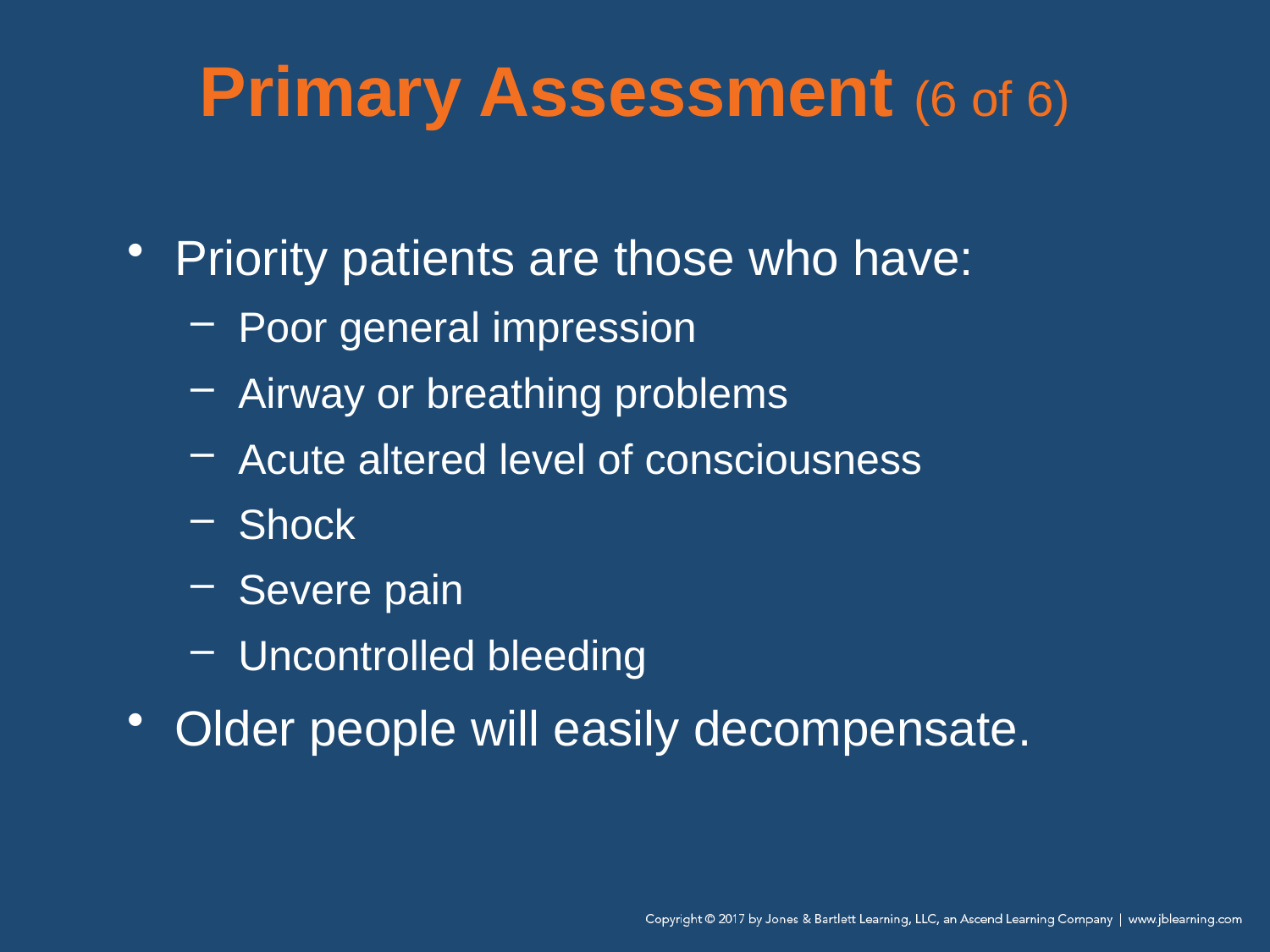

# Primary Assessment (6 of 6)
Priority patients are those who have:
Poor general impression
Airway or breathing problems
Acute altered level of consciousness
Shock
Severe pain
Uncontrolled bleeding
Older people will easily decompensate.